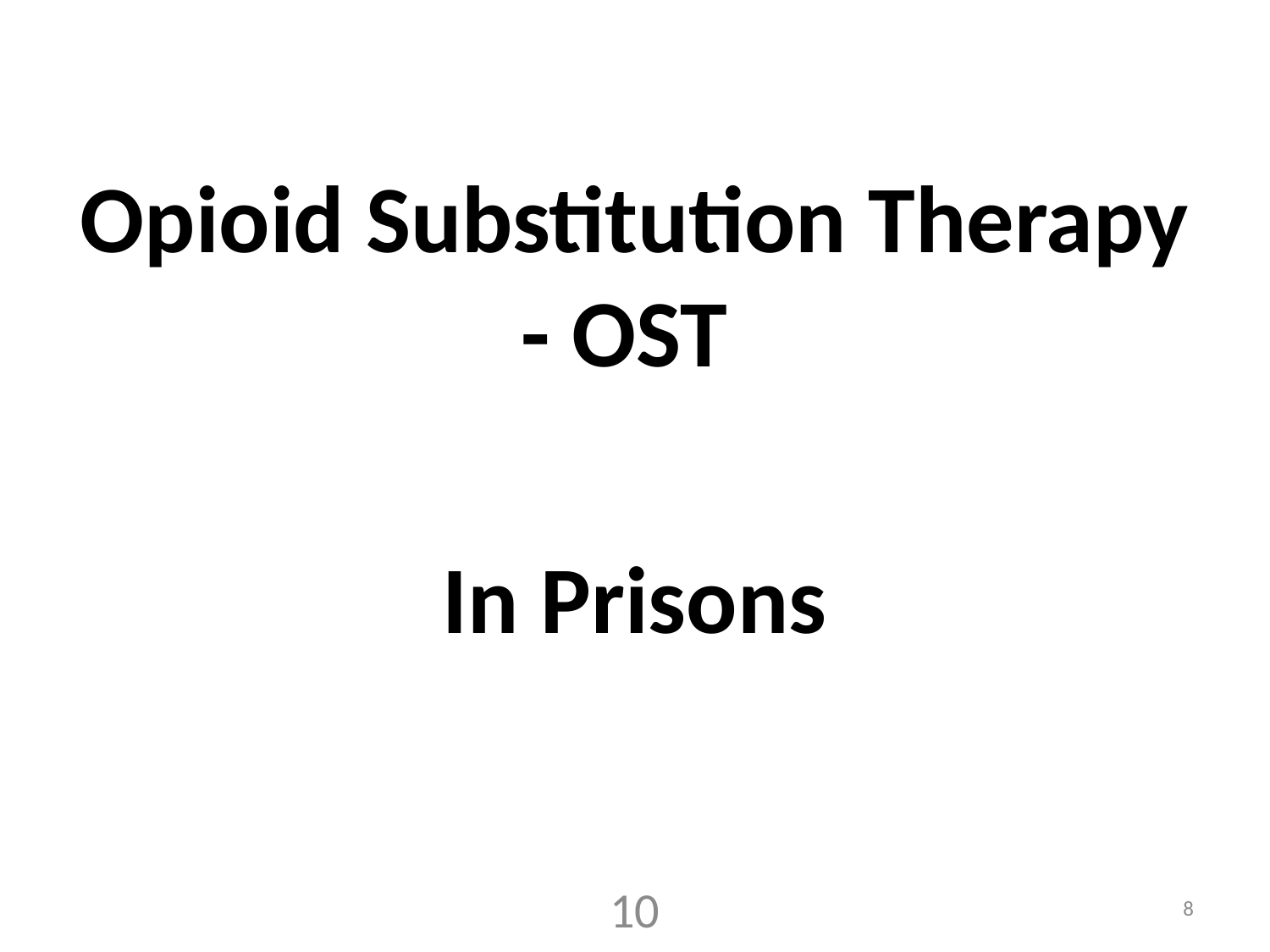

#
Opioid Substitution Therapy - OST

In Prisons
10
8